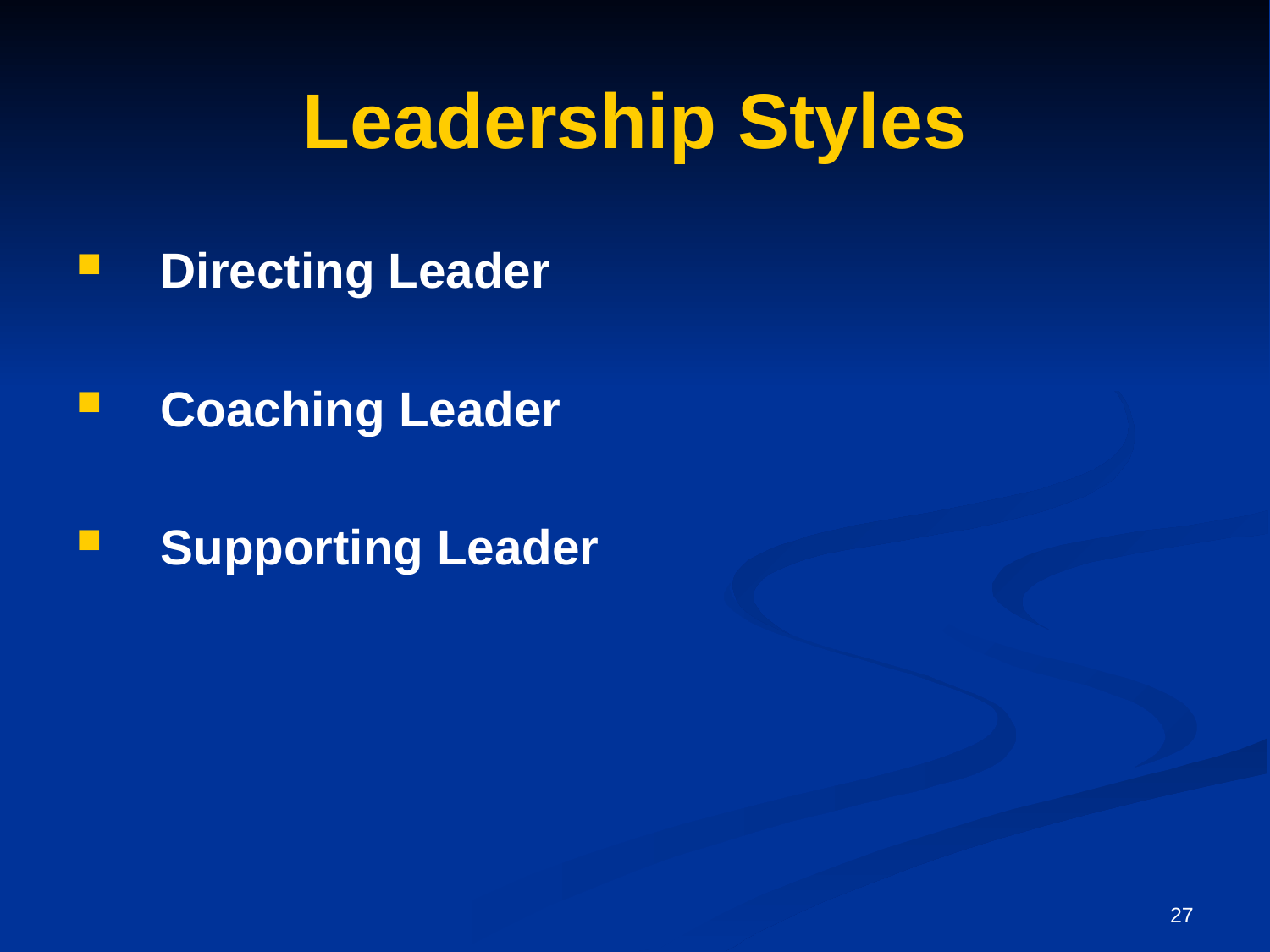

# Leadership Styles
Directing Leader

Coaching Leader

Supporting Leader
27